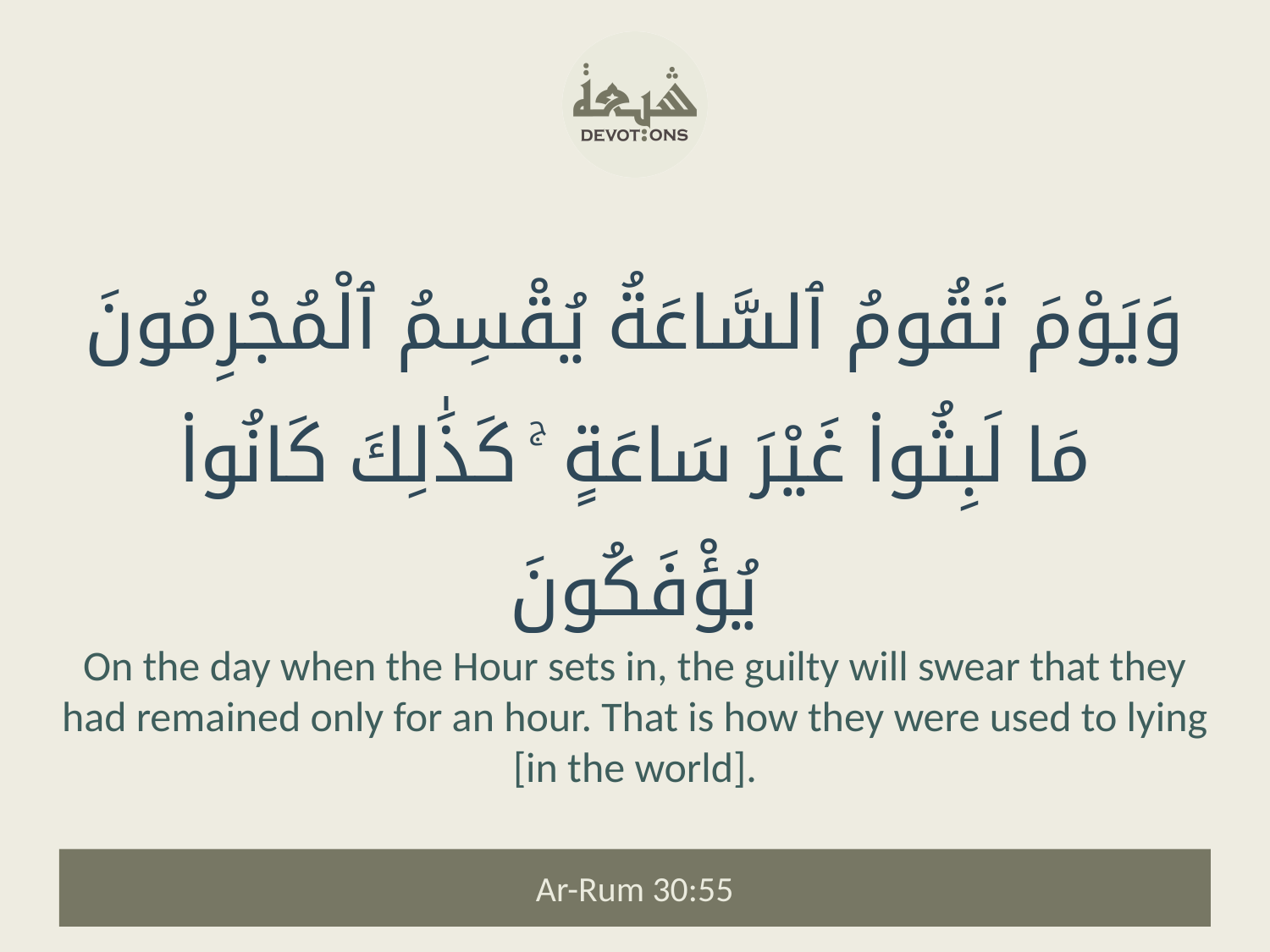

وَيَوْمَ تَقُومُ ٱلسَّاعَةُ يُقْسِمُ ٱلْمُجْرِمُونَ مَا لَبِثُوا۟ غَيْرَ سَاعَةٍ ۚ كَذَٰلِكَ كَانُوا۟ يُؤْفَكُونَ
On the day when the Hour sets in, the guilty will swear that they had remained only for an hour. That is how they were used to lying [in the world].
Ar-Rum 30:55